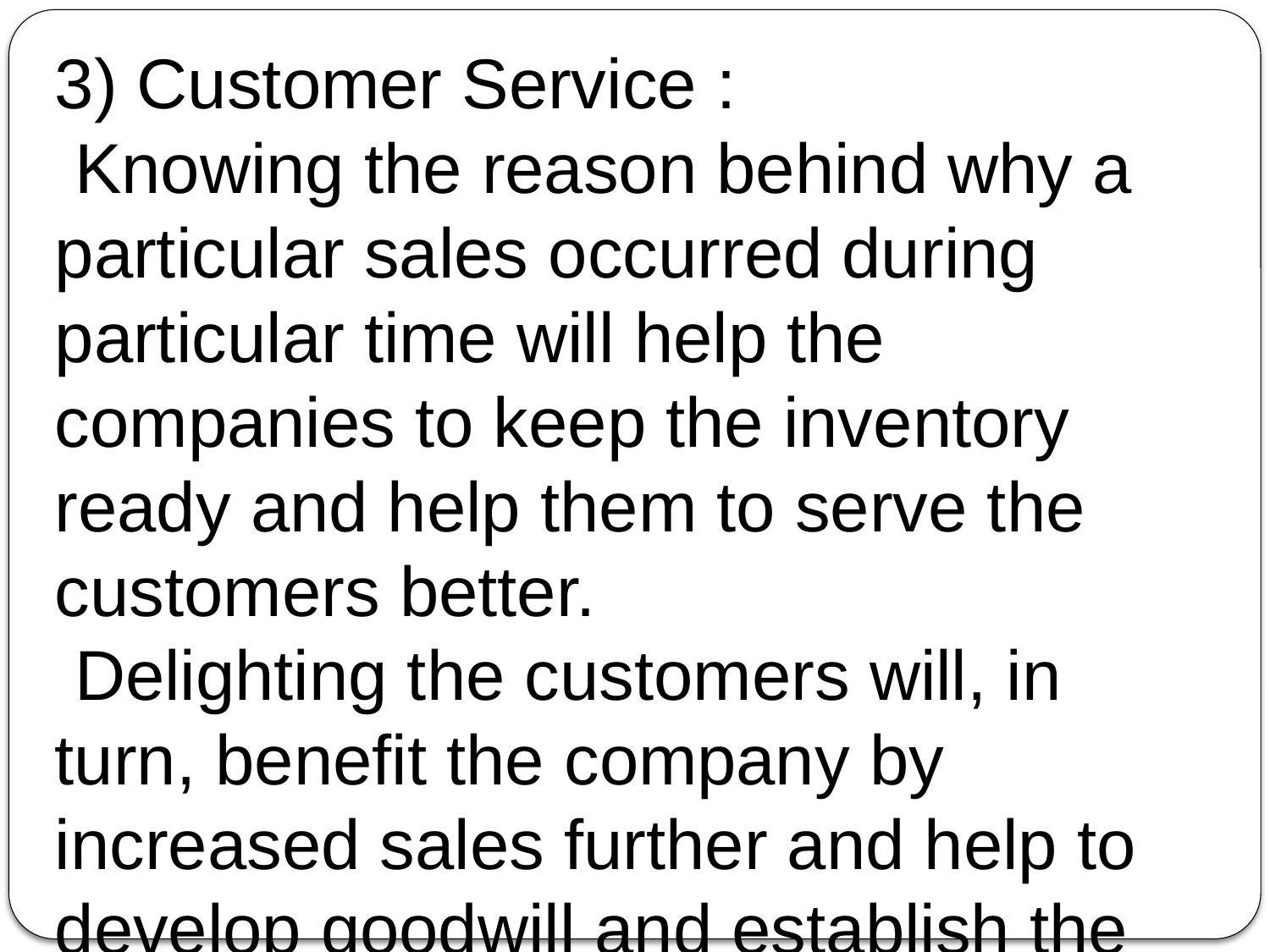

3) Customer Service :
 Knowing the reason behind why a particular sales occurred during particular time will help the companies to keep the inventory ready and help them to serve the customers better.
 Delighting the customers will, in turn, benefit the company by increased sales further and help to develop goodwill and establish the brand value of the company.